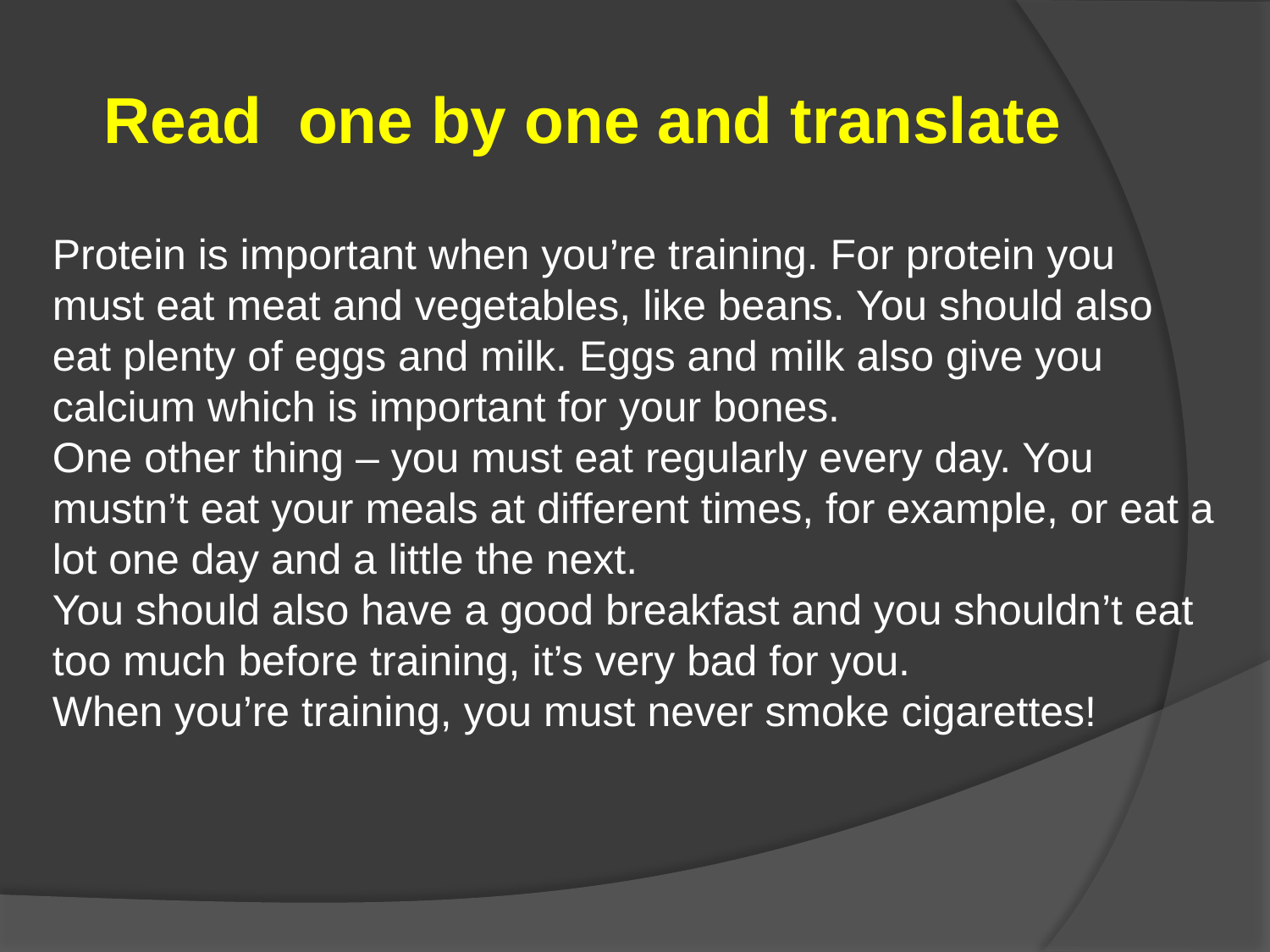

# Read  one by one and translate
Protein is important when you’re training. For protein you must eat meat and vegetables, like beans. You should also eat plenty of eggs and milk. Eggs and milk also give you calcium which is important for your bones.
One other thing – you must eat regularly every day. You mustn’t eat your meals at different times, for example, or eat a lot one day and a little the next.
You should also have a good breakfast and you shouldn’t eat too much before training, it’s very bad for you.
When you’re training, you must never smoke cigarettes!